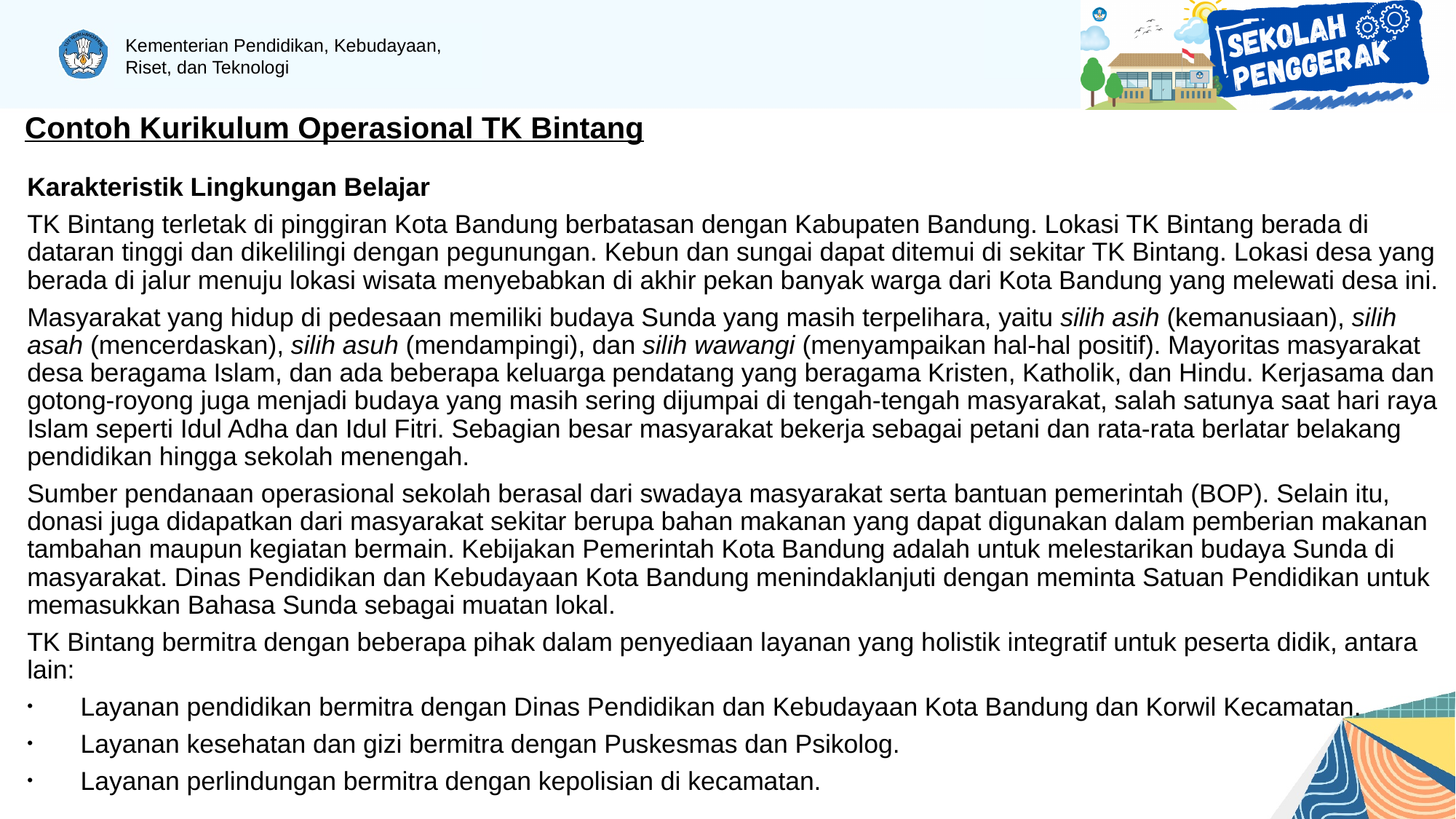

# Contoh Kurikulum Operasional TK Bintang
Karakteristik Lingkungan Belajar
TK Bintang terletak di pinggiran Kota Bandung berbatasan dengan Kabupaten Bandung. Lokasi TK Bintang berada di dataran tinggi dan dikelilingi dengan pegunungan. Kebun dan sungai dapat ditemui di sekitar TK Bintang. Lokasi desa yang berada di jalur menuju lokasi wisata menyebabkan di akhir pekan banyak warga dari Kota Bandung yang melewati desa ini.
Masyarakat yang hidup di pedesaan memiliki budaya Sunda yang masih terpelihara, yaitu silih asih (kemanusiaan), silih asah (mencerdaskan), silih asuh (mendampingi), dan silih wawangi (menyampaikan hal-hal positif). Mayoritas masyarakat desa beragama Islam, dan ada beberapa keluarga pendatang yang beragama Kristen, Katholik, dan Hindu. Kerjasama dan gotong-royong juga menjadi budaya yang masih sering dijumpai di tengah-tengah masyarakat, salah satunya saat hari raya Islam seperti Idul Adha dan Idul Fitri. Sebagian besar masyarakat bekerja sebagai petani dan rata-rata berlatar belakang pendidikan hingga sekolah menengah.
Sumber pendanaan operasional sekolah berasal dari swadaya masyarakat serta bantuan pemerintah (BOP). Selain itu, donasi juga didapatkan dari masyarakat sekitar berupa bahan makanan yang dapat digunakan dalam pemberian makanan tambahan maupun kegiatan bermain. Kebijakan Pemerintah Kota Bandung adalah untuk melestarikan budaya Sunda di masyarakat. Dinas Pendidikan dan Kebudayaan Kota Bandung menindaklanjuti dengan meminta Satuan Pendidikan untuk memasukkan Bahasa Sunda sebagai muatan lokal.
TK Bintang bermitra dengan beberapa pihak dalam penyediaan layanan yang holistik integratif untuk peserta didik, antara lain:
Layanan pendidikan bermitra dengan Dinas Pendidikan dan Kebudayaan Kota Bandung dan Korwil Kecamatan.
Layanan kesehatan dan gizi bermitra dengan Puskesmas dan Psikolog.
Layanan perlindungan bermitra dengan kepolisian di kecamatan.